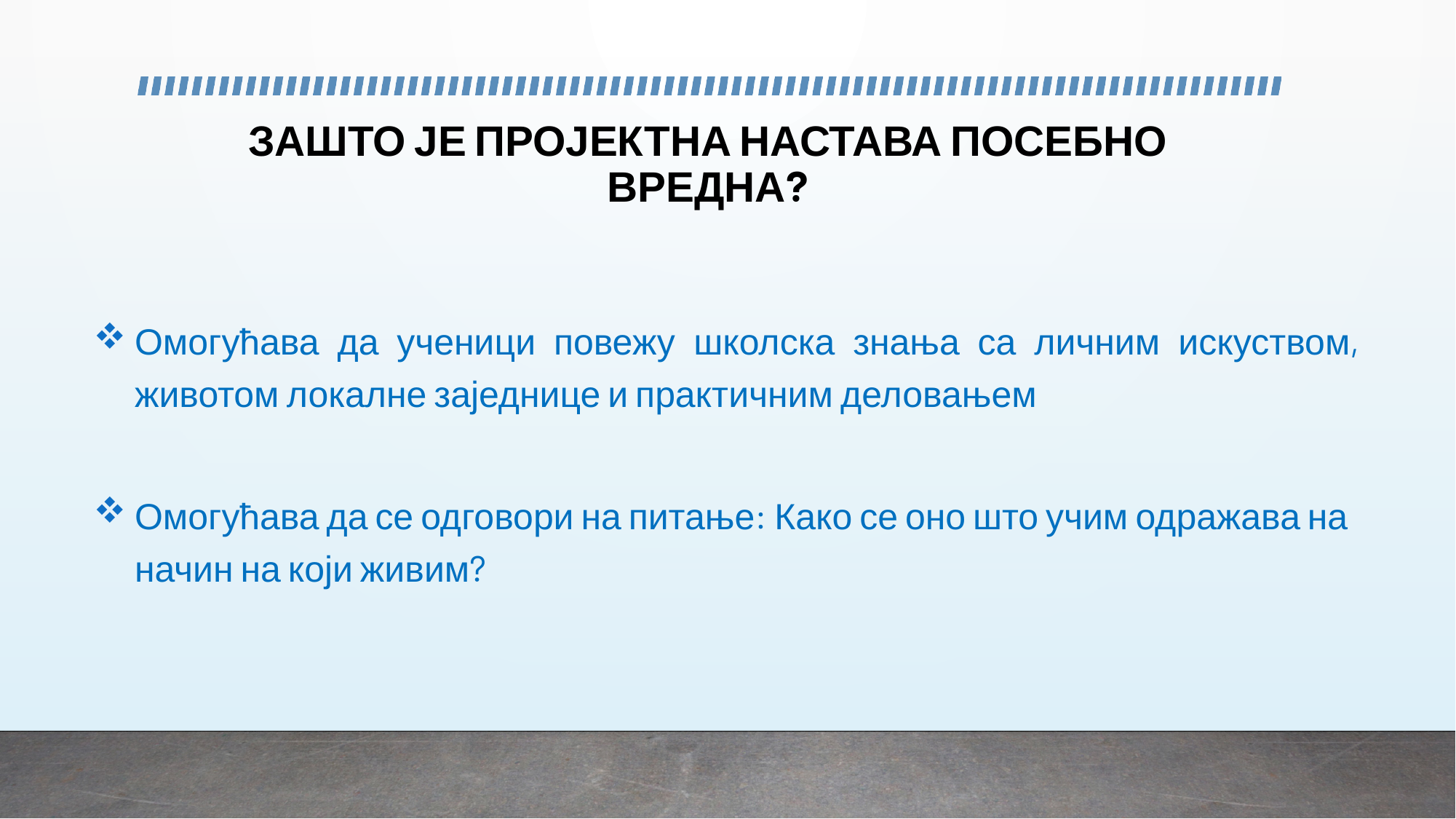

# ЗАШТО ЈЕ ПРОЈЕКТНА НАСТАВА ПОСЕБНО ВРЕДНА?

Омогућава да ученици повежу школска знања са личним искуством, животом локалне заједнице и практичним деловањем

Омогућава да се одговори на питање: Како се оно што учим одражава на начин на који живим?